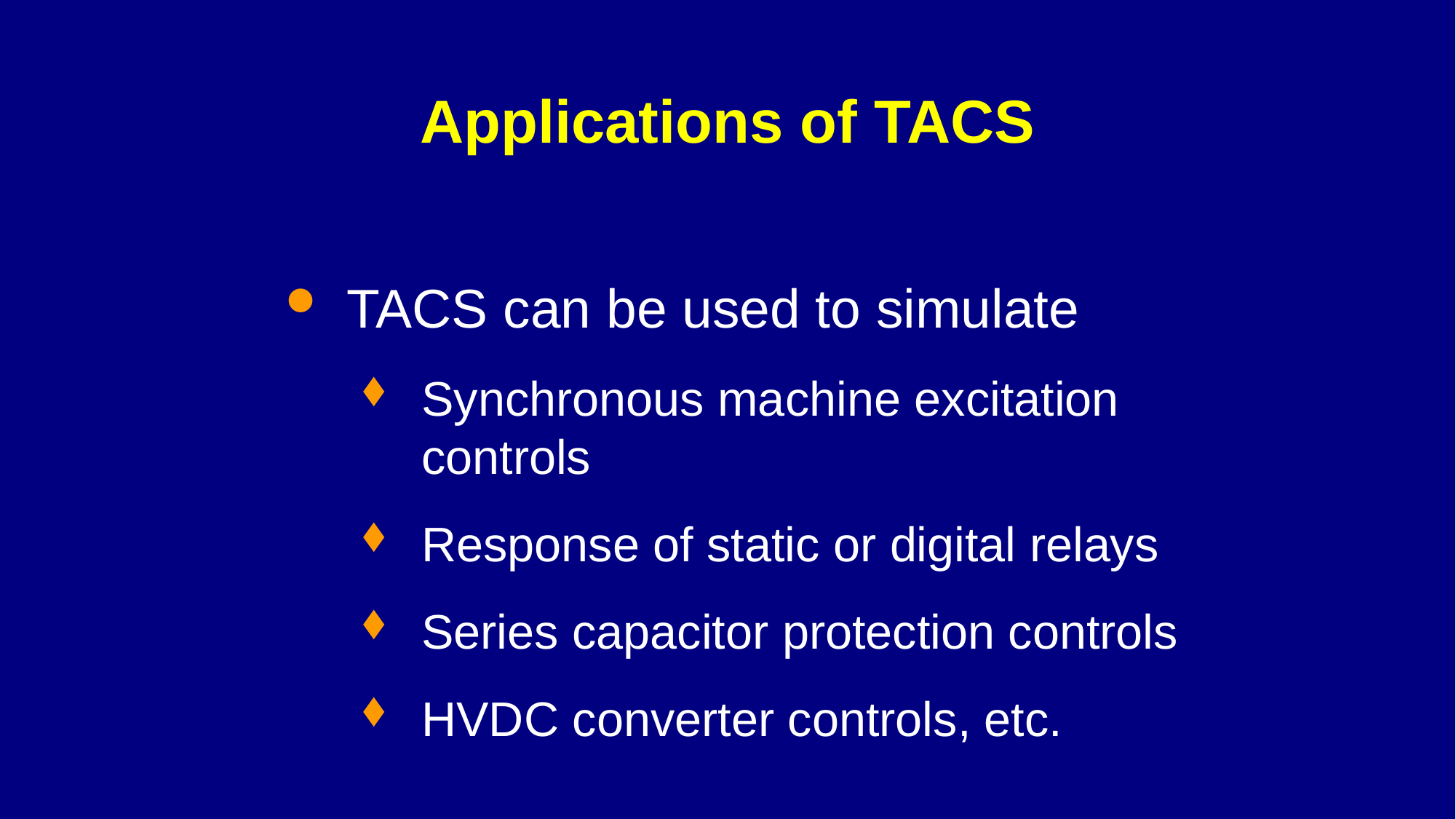

# Applications of TACS
TACS can be used to simulate
Synchronous machine excitation controls
Response of static or digital relays
Series capacitor protection controls
HVDC converter controls, etc.